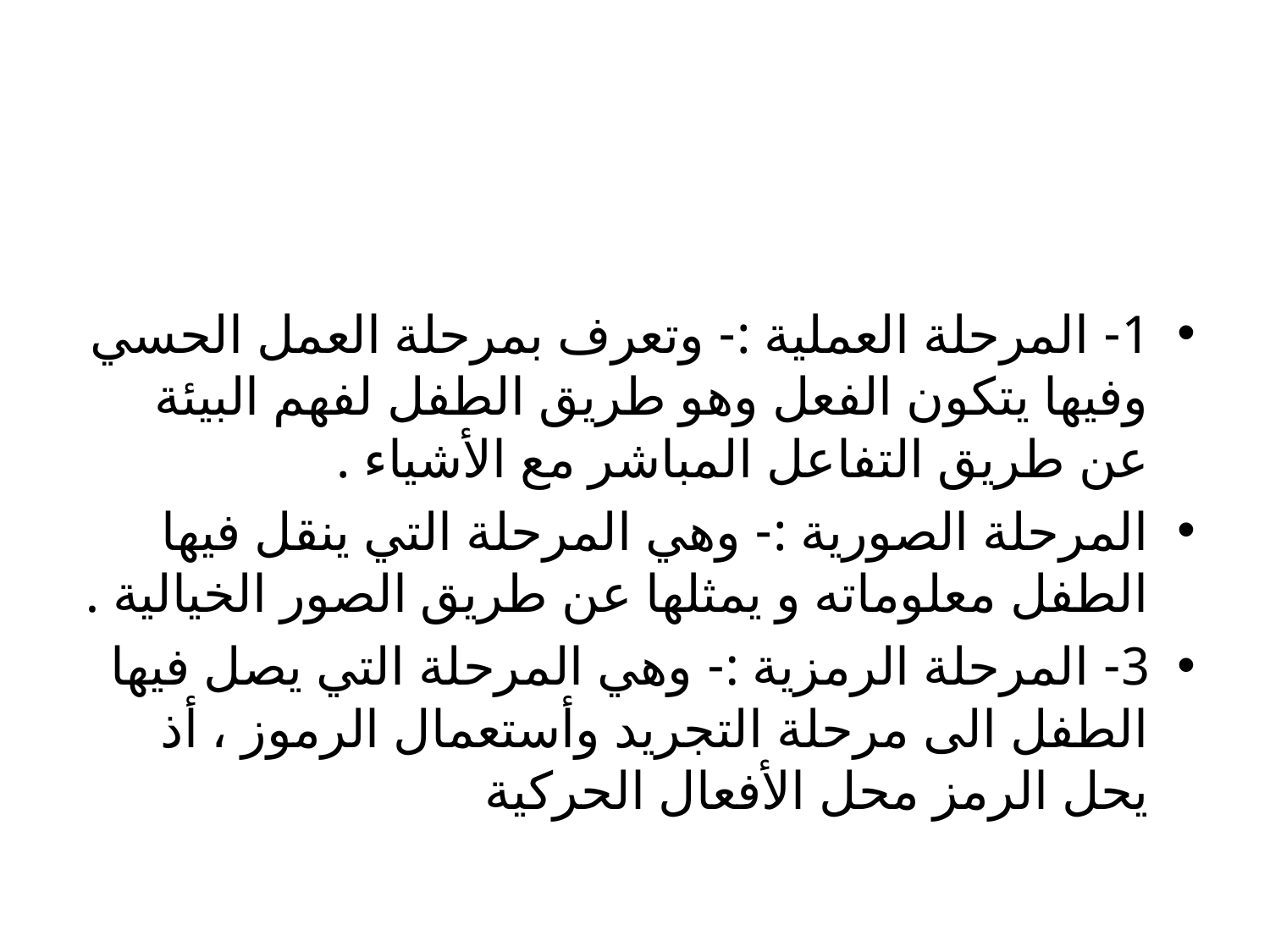

#

1- المرحلة العملية :- وتعرف بمرحلة العمل الحسي وفيها يتكون الفعل وهو طريق الطفل لفهم البيئة عن طريق التفاعل المباشر مع الأشياء .
المرحلة الصورية :- وهي المرحلة التي ينقل فيها الطفل معلوماته و يمثلها عن طريق الصور الخيالية .
3- المرحلة الرمزية :- وهي المرحلة التي يصل فيها الطفل الى مرحلة التجريد وأستعمال الرموز ، أذ يحل الرمز محل الأفعال الحركية